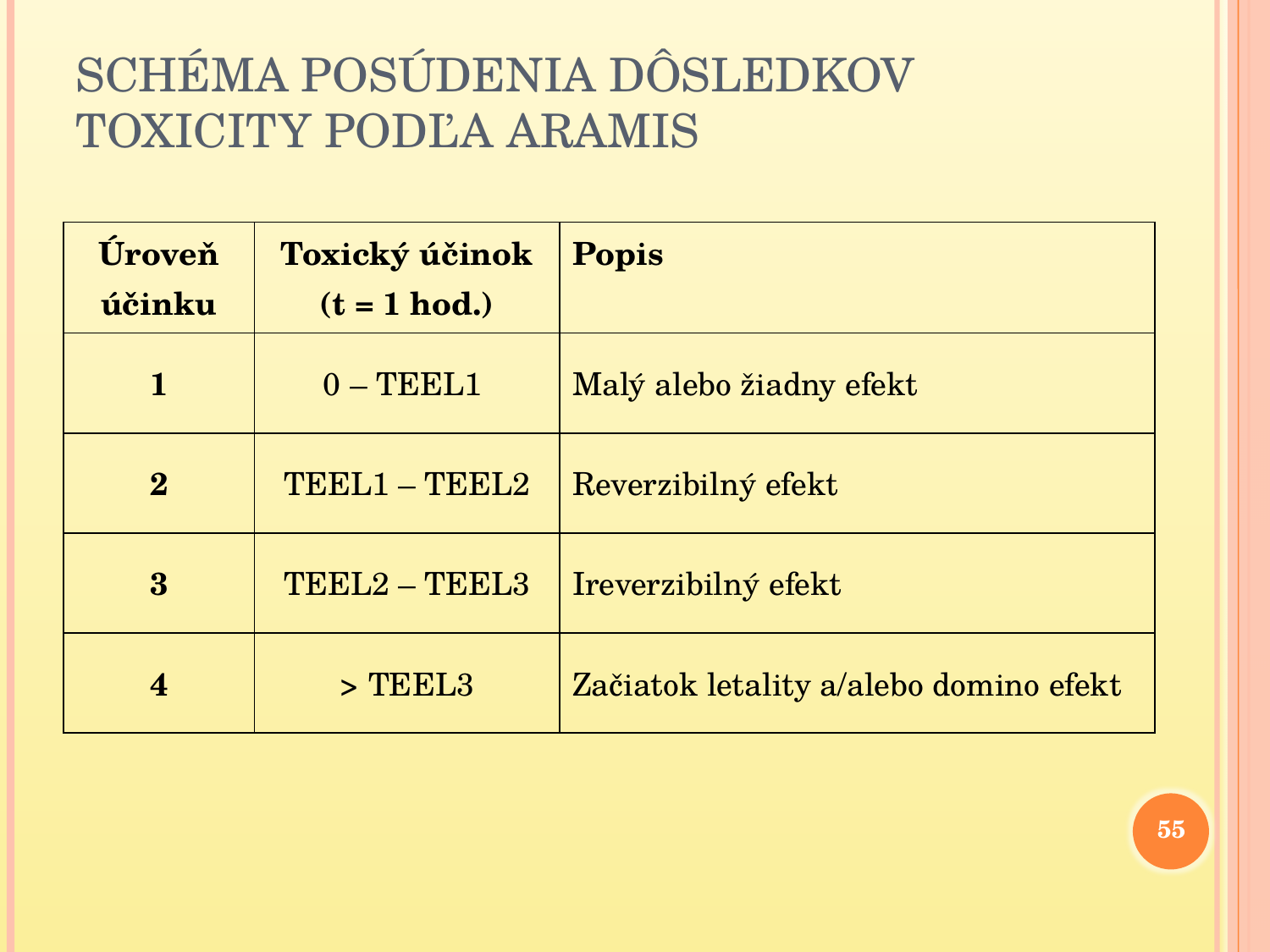

# Schéma posúdenia dôsledkov toxicity podľa ARAMIS
| Úroveň účinku | Toxický účinok (t = 1 hod.) | Popis |
| --- | --- | --- |
| 1 | 0 – TEEL1 | Malý alebo žiadny efekt |
| 2 | TEEL1 – TEEL2 | Reverzibilný efekt |
| 3 | TEEL2 – TEEL3 | Ireverzibilný efekt |
| 4 | > TEEL3 | Začiatok letality a/alebo domino efekt |
55